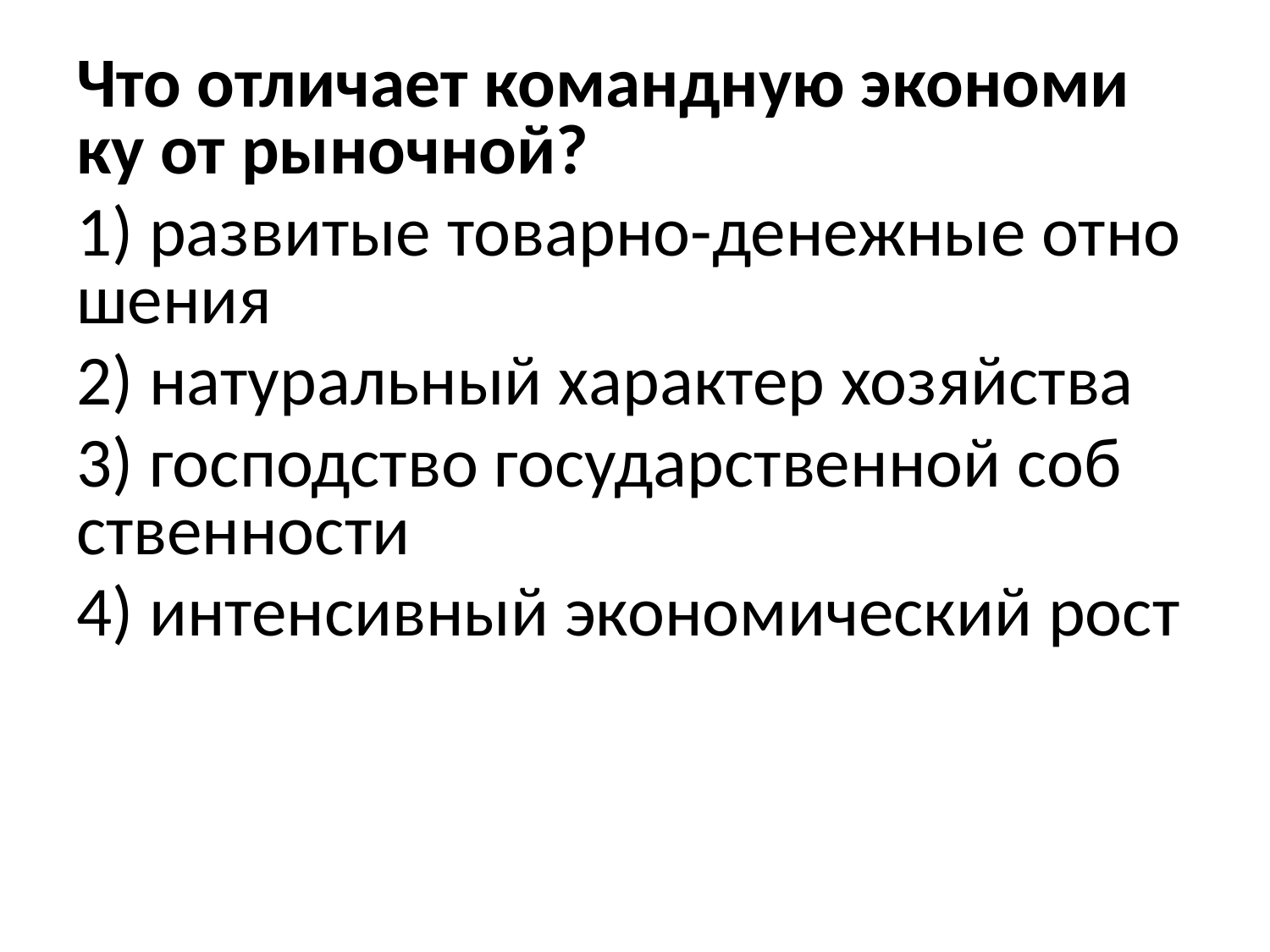

Что от­ли­ча­ет ко­манд­ную эко­но­ми­ку от ры­ноч­ной?
1) раз­ви­тые то­вар­но-де­неж­ные от­но­ше­ния
2) на­ту­раль­ный ха­рак­тер хо­зяй­ства
3) гос­под­ство го­су­дар­ствен­ной соб­ствен­но­сти
4) ин­тен­сив­ный эко­но­ми­че­ский рост